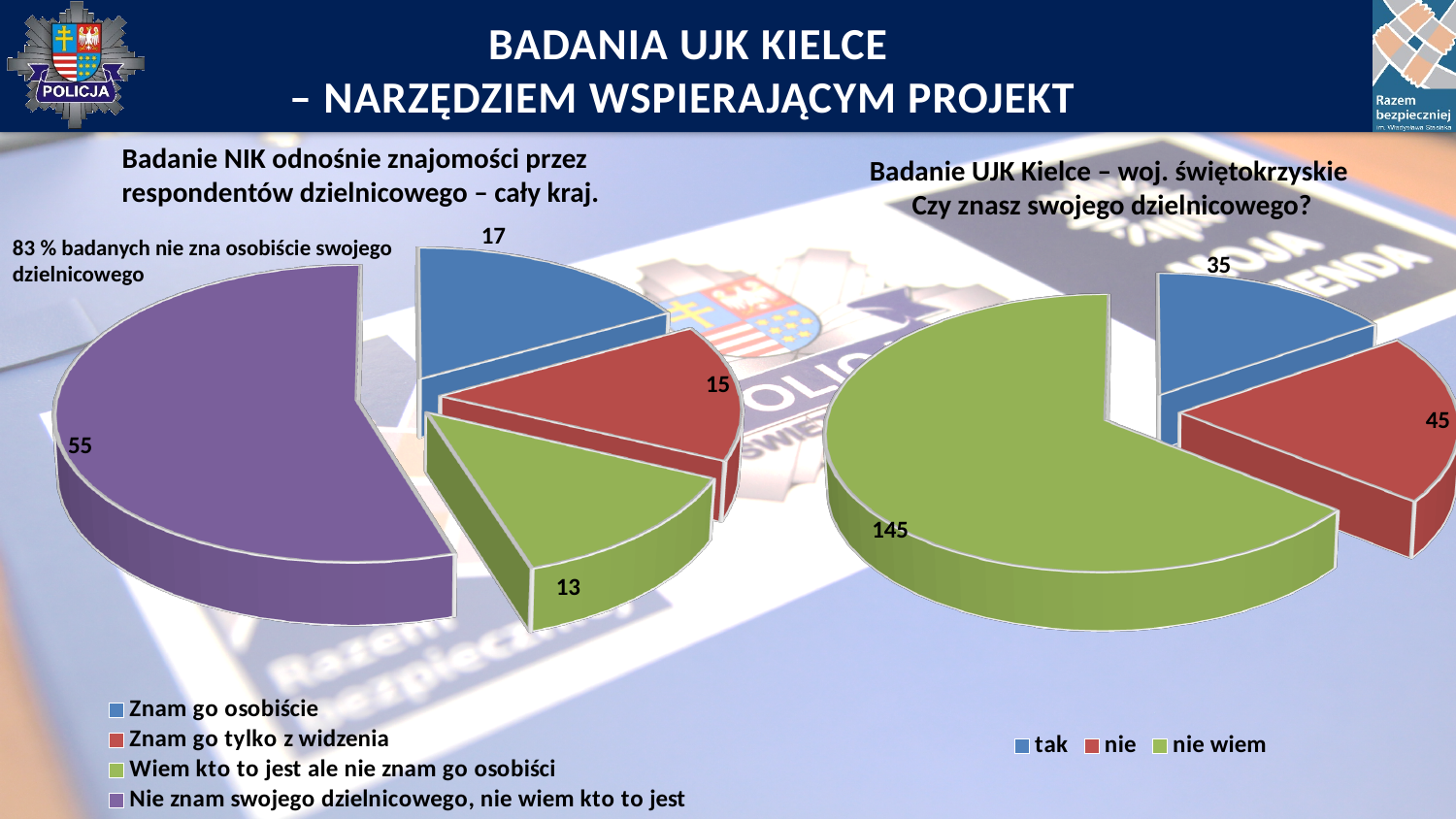

BADANIA UJK KIELCE
– NARZĘDZIEM WSPIERAJĄCYM PROJEKT
Badanie NIK odnośnie znajomości przez respondentów dzielnicowego – cały kraj.
Badanie UJK Kielce – woj. świętokrzyskie
Czy znasz swojego dzielnicowego?

[unsupported chart]

### Chart

| Category |
|---|

[unsupported chart]

83 % badanych nie zna osobiście swojego dzielnicowego